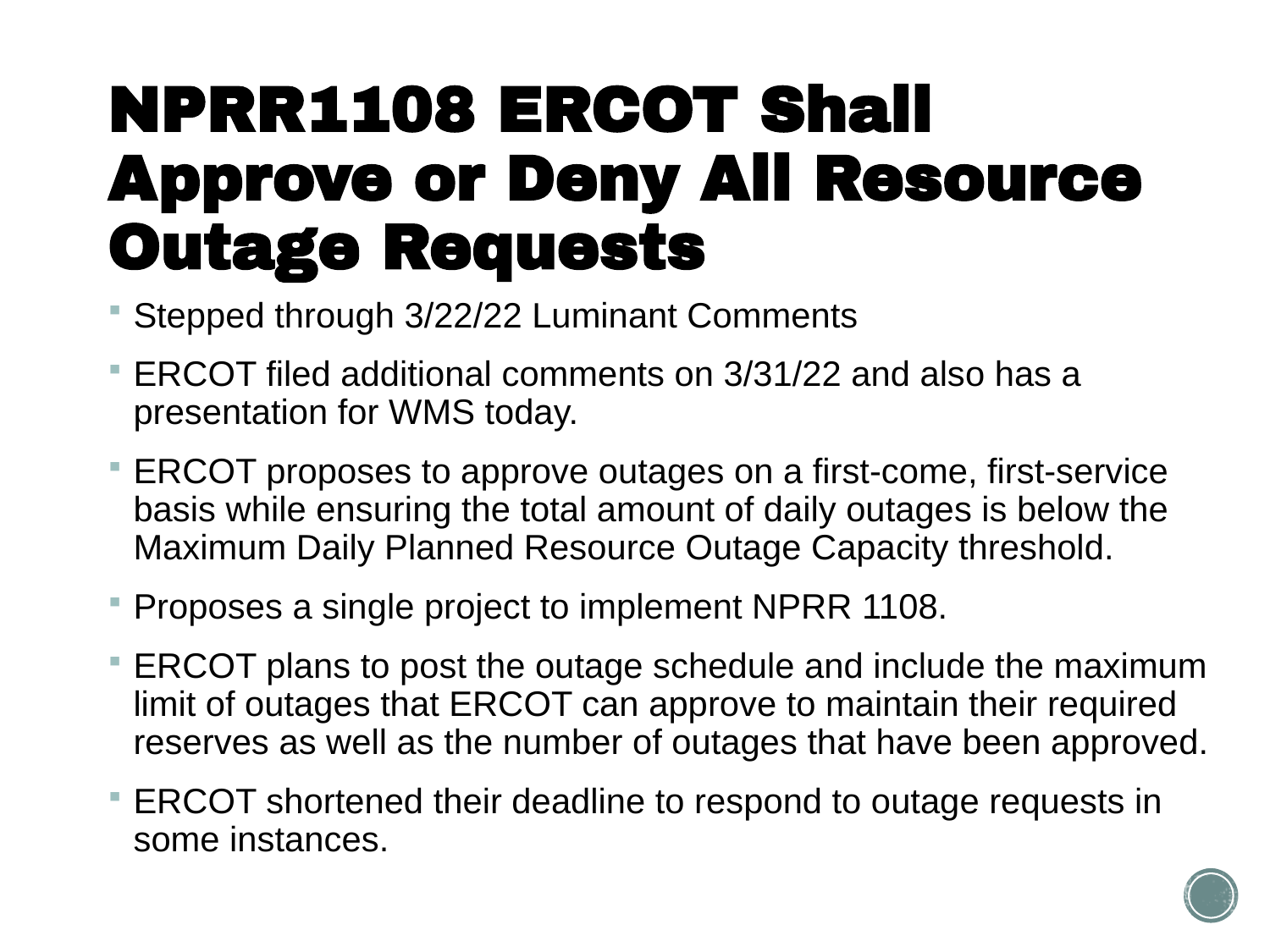

# NPRR1108 ERCOT Shall Approve or Deny All Resource Outage Requests
Stepped through 3/22/22 Luminant Comments
ERCOT filed additional comments on 3/31/22 and also has a presentation for WMS today.
ERCOT proposes to approve outages on a first-come, first-service basis while ensuring the total amount of daily outages is below the Maximum Daily Planned Resource Outage Capacity threshold.
Proposes a single project to implement NPRR 1108.
ERCOT plans to post the outage schedule and include the maximum limit of outages that ERCOT can approve to maintain their required reserves as well as the number of outages that have been approved.
ERCOT shortened their deadline to respond to outage requests in some instances.